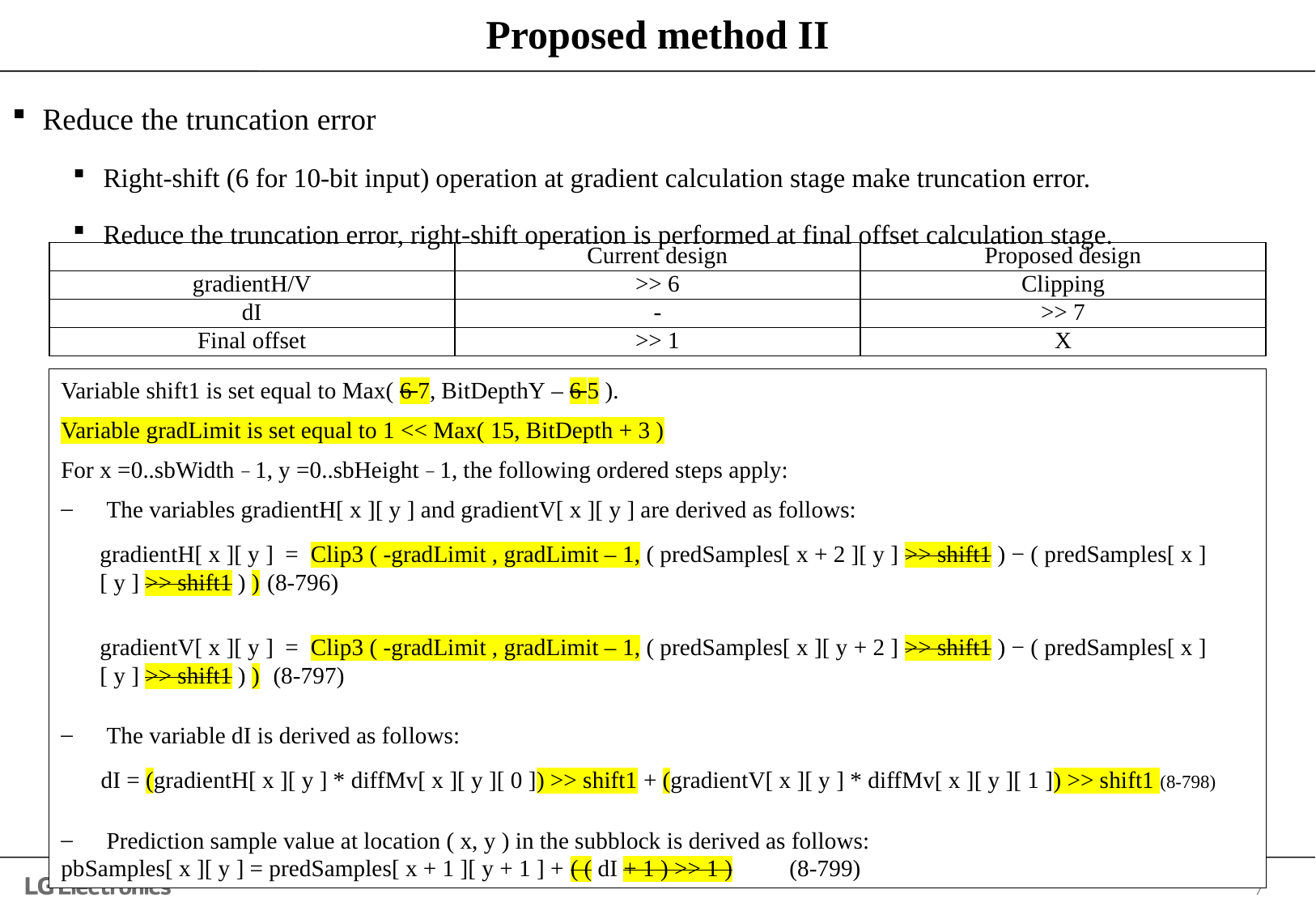

# Proposed method II
Reduce the truncation error
Right-shift (6 for 10-bit input) operation at gradient calculation stage make truncation error.
Reduce the truncation error, right-shift operation is performed at final offset calculation stage.
|  | Current design | Proposed design |
| --- | --- | --- |
| gradientH/V | >> 6 | Clipping |
| dI | - | >> 7 |
| Final offset | >> 1 | X |
Variable shift1 is set equal to Max( 6 7, BitDepthY – 6 5 ).
Variable gradLimit is set equal to 1 << Max( 15, BitDepth + 3 )
For x =0..sbWidth − 1, y =0..sbHeight − 1, the following ordered steps apply:
The variables gradientH[ x ][ y ] and gradientV[ x ][ y ] are derived as follows:
gradientH[ x ][ y ]  =  Clip3 ( -gradLimit , gradLimit – 1, ( predSamples[ x + 2 ][ y ] >> shift1 ) − ( predSamples[ x ][ y ] >> shift1 ) )	(8‑796)
gradientV[ x ][ y ]  =  Clip3 ( -gradLimit , gradLimit – 1, ( predSamples[ x ][ y + 2 ] >> shift1 ) − ( predSamples[ x ][ y ] >> shift1 ) )	 (8‑797)
The variable dI is derived as follows:
  dI = (gradientH[ x ][ y ] * diffMv[ x ][ y ][ 0 ]) >> shift1 + (gradientV[ x ][ y ] * diffMv[ x ][ y ][ 1 ]) >> shift1 (8‑798)
Prediction sample value at location ( x, y ) in the subblock is derived as follows:
pbSamples[ x ][ y ] = predSamples[ x + 1 ][ y + 1 ] + ( ( dI + 1 ) >> 1 )	(8‑799)
7